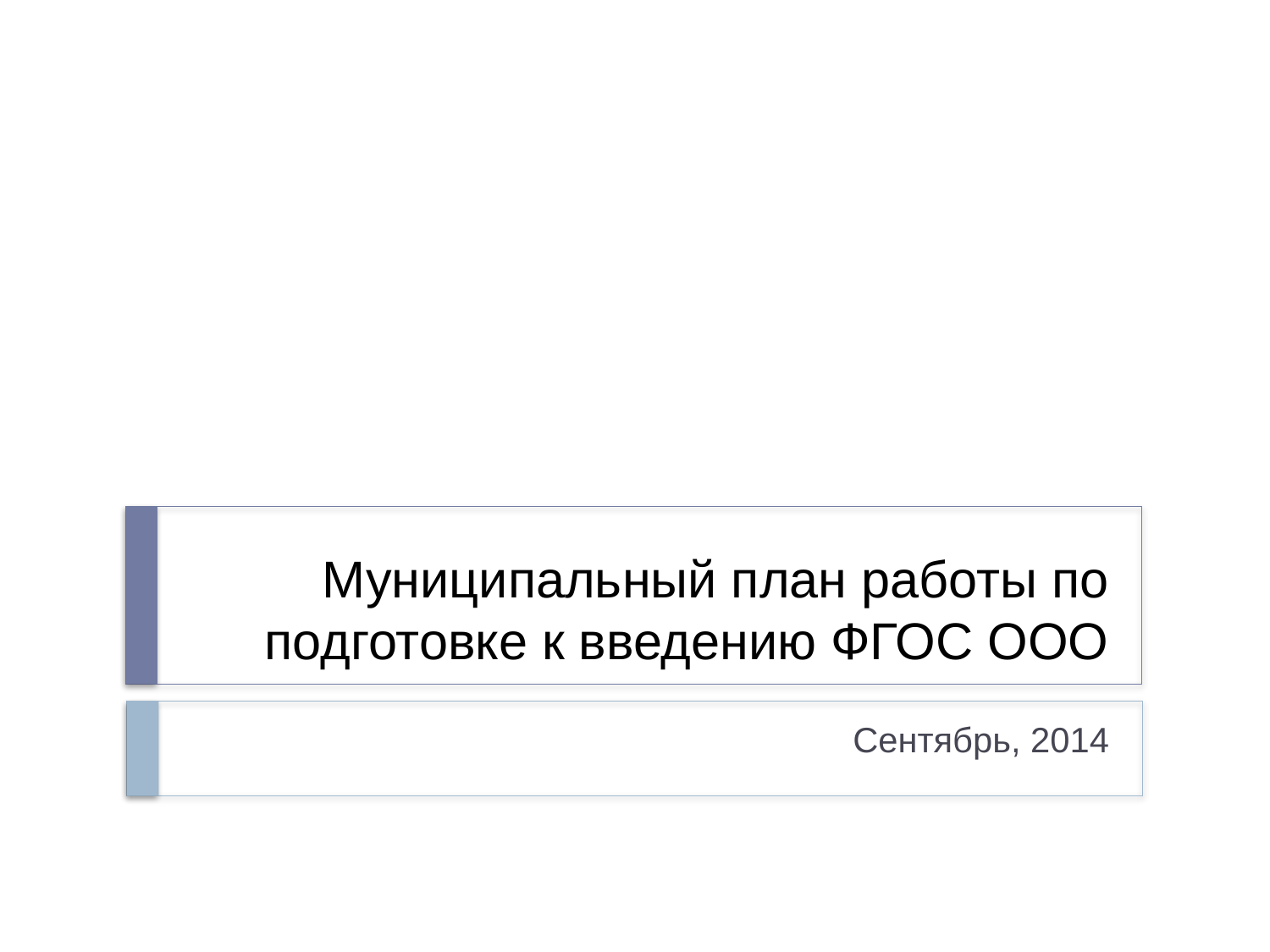

# Муниципальный план работы по подготовке к введению ФГОС ООО
Сентябрь, 2014